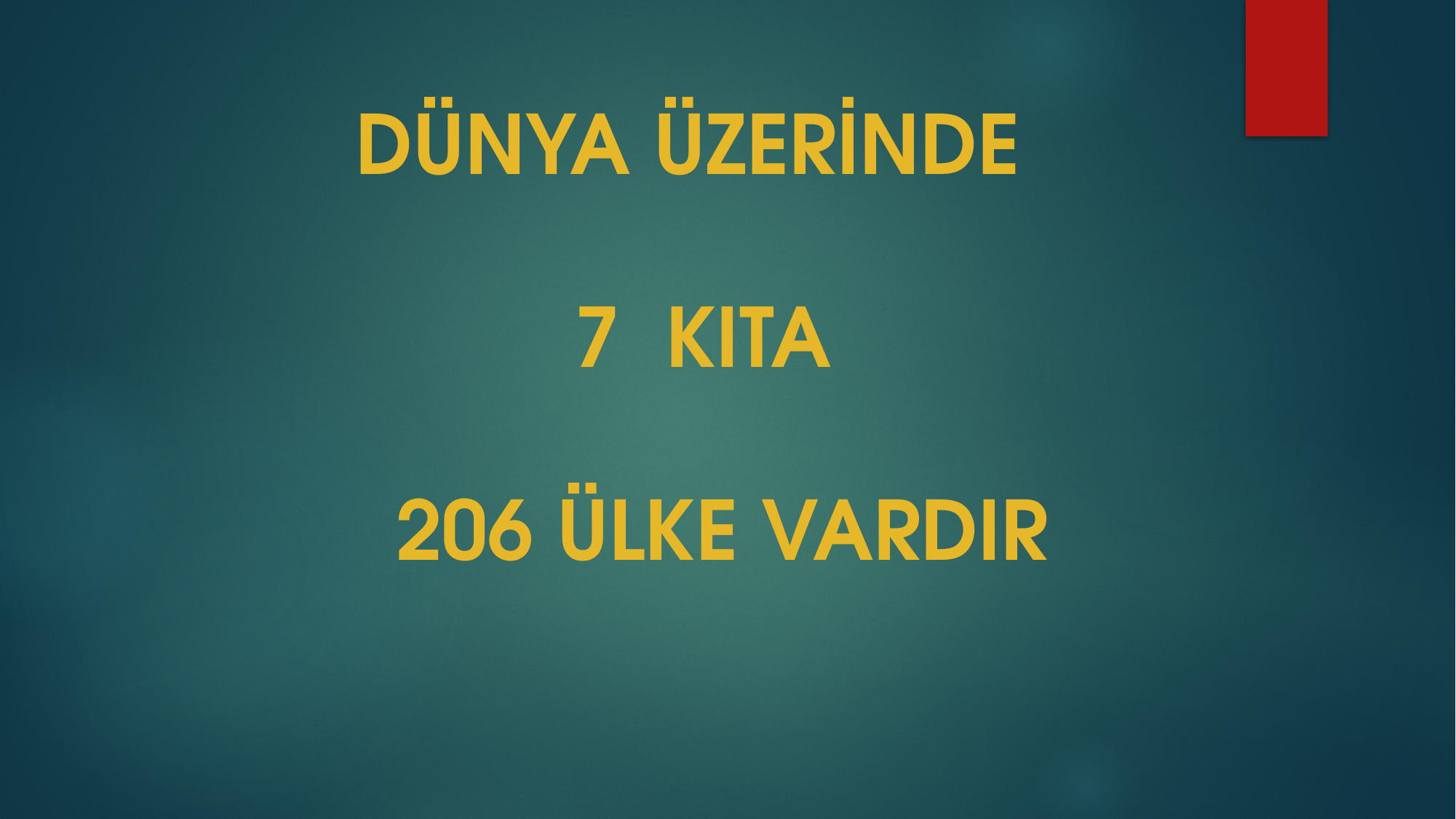

DÜNYA ÜZERİNDE
7  KITA
206 ÜLKE VARDIR